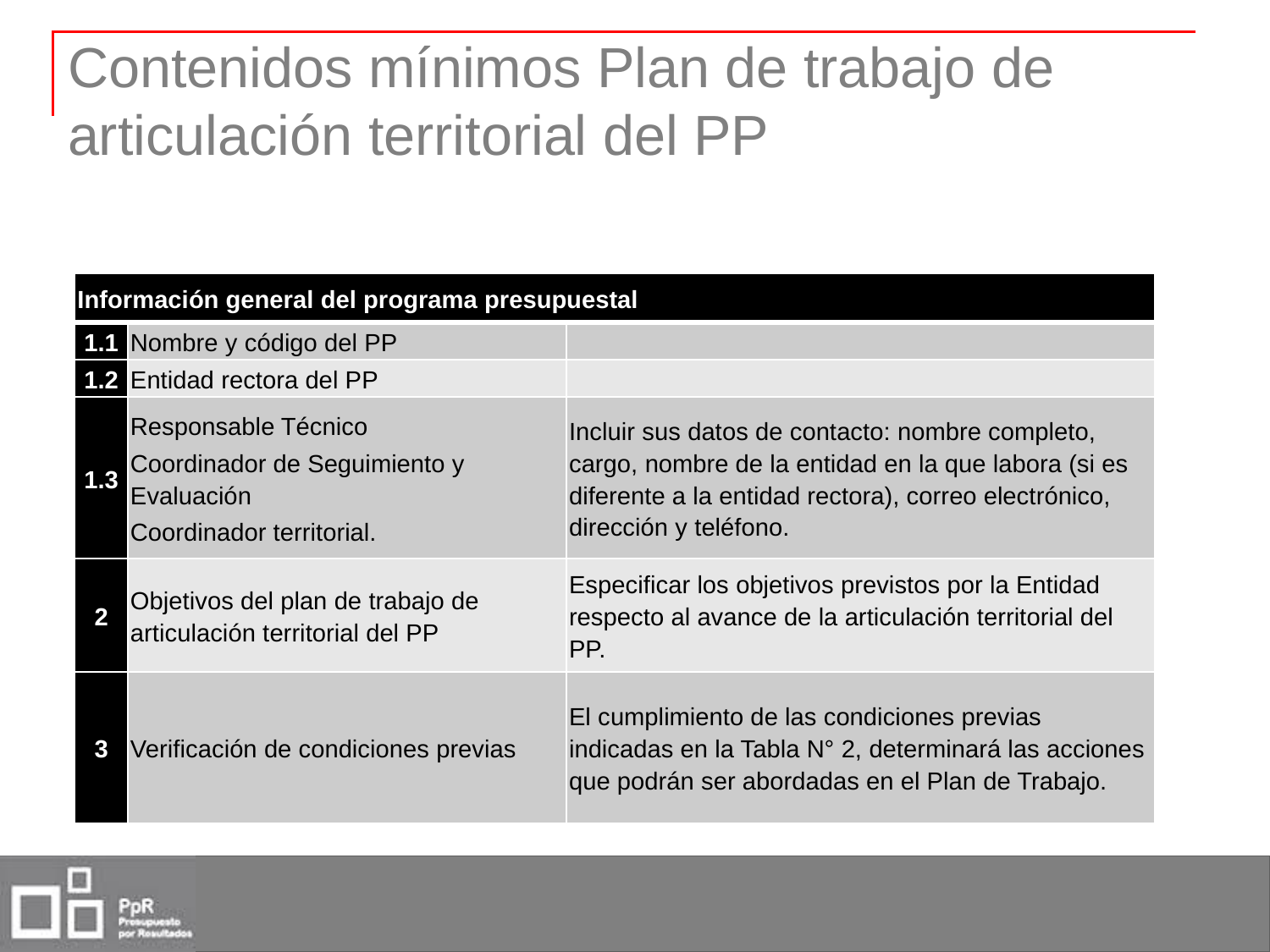

Contenidos mínimos Plan de trabajo de articulación territorial del PP

| Información general del programa presupuestal |  |  |
| --- | --- | --- |
| 1.1 | Nombre y código del PP |  |
| 1.2 | Entidad rectora del PP |  |
| 1.3 | Responsable Técnico Coordinador de Seguimiento y Evaluación Coordinador territorial. | Incluir sus datos de contacto: nombre completo, cargo, nombre de la entidad en la que labora (si es diferente a la entidad rectora), correo electrónico, dirección y teléfono. |
| 2 | Objetivos del plan de trabajo de articulación territorial del PP | Especificar los objetivos previstos por la Entidad respecto al avance de la articulación territorial del PP. |
| 3 | Verificación de condiciones previas | El cumplimiento de las condiciones previas indicadas en la Tabla N° 2, determinará las acciones que podrán ser abordadas en el Plan de Trabajo. |